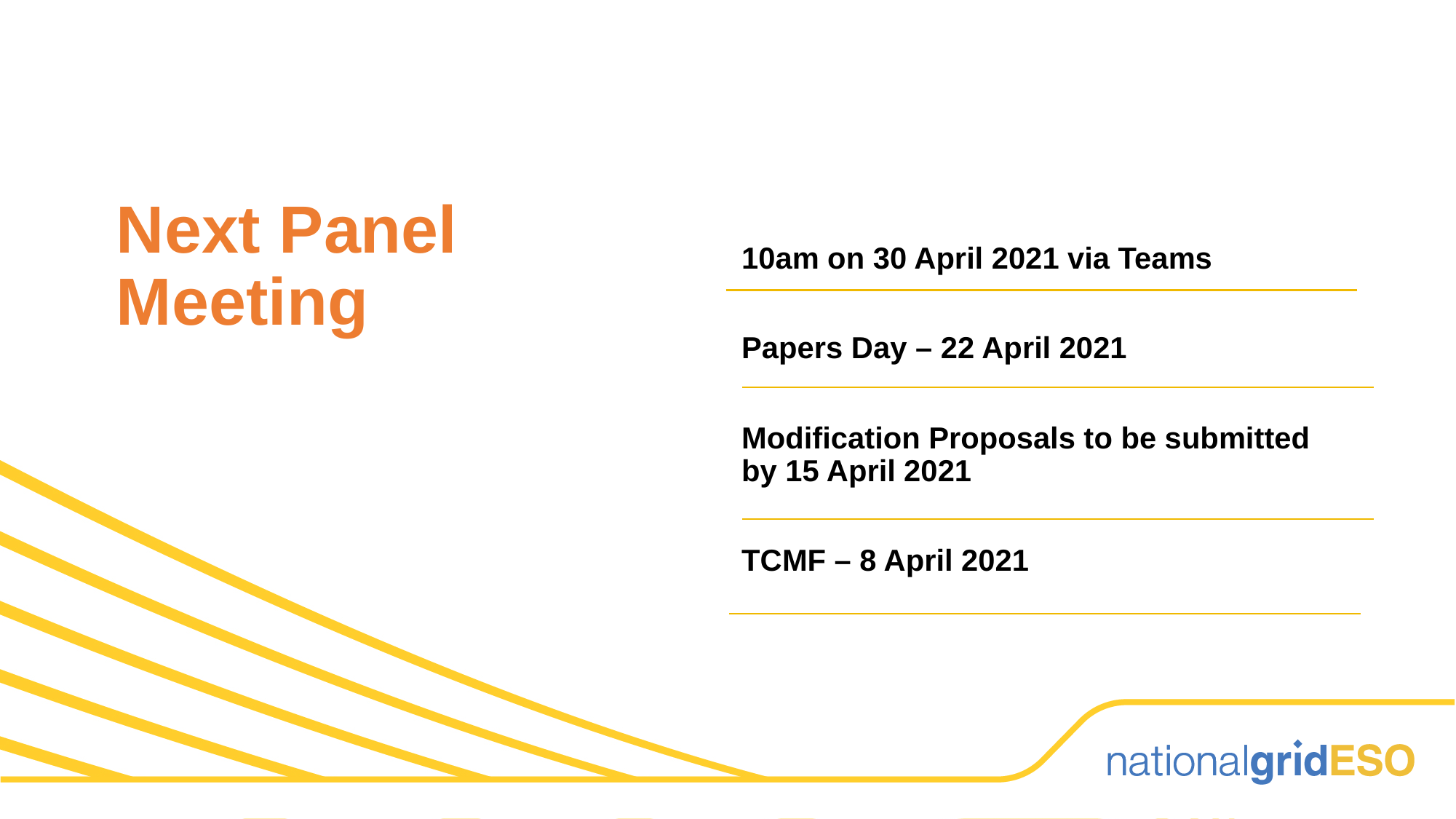

10am on 30 April 2021 via Teams

Papers Day – 22 April 2021

Modification Proposals to be submitted by 15 April 2021

TCMF – 8 April 2021

Next Panel Meeting
# Next Panel Meeting